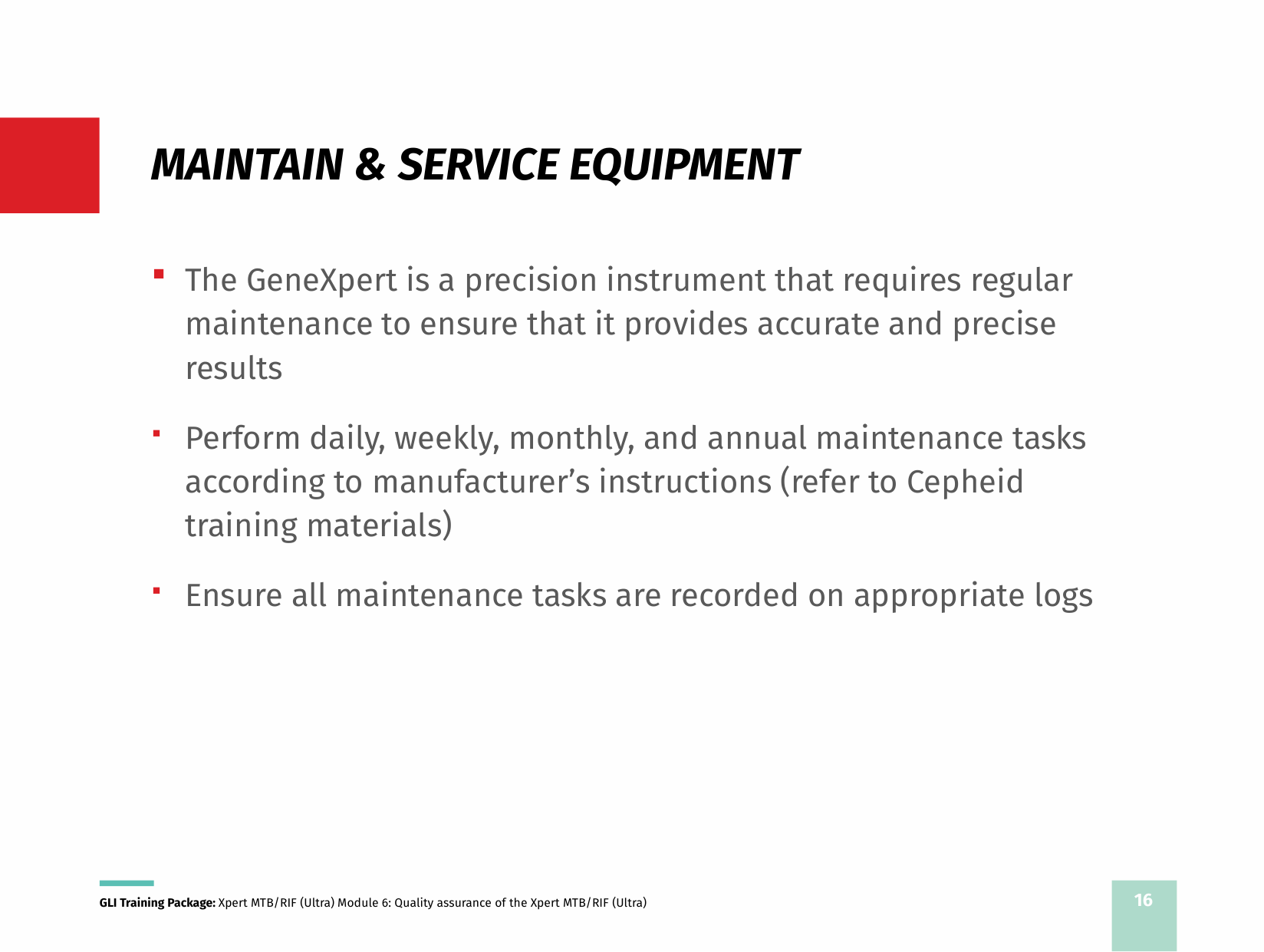

# MAINTAIN & SERVICE EQUIPMENT
The GeneXpert is a precision instrument that requires regular maintenance to ensure that it provides accurate and precise results
Perform daily, weekly, monthly, and annual maintenance tasks according to manufacturer’s instructions (refer to Cepheid training materials)
Ensure all maintenance tasks are recorded on appropriate logs